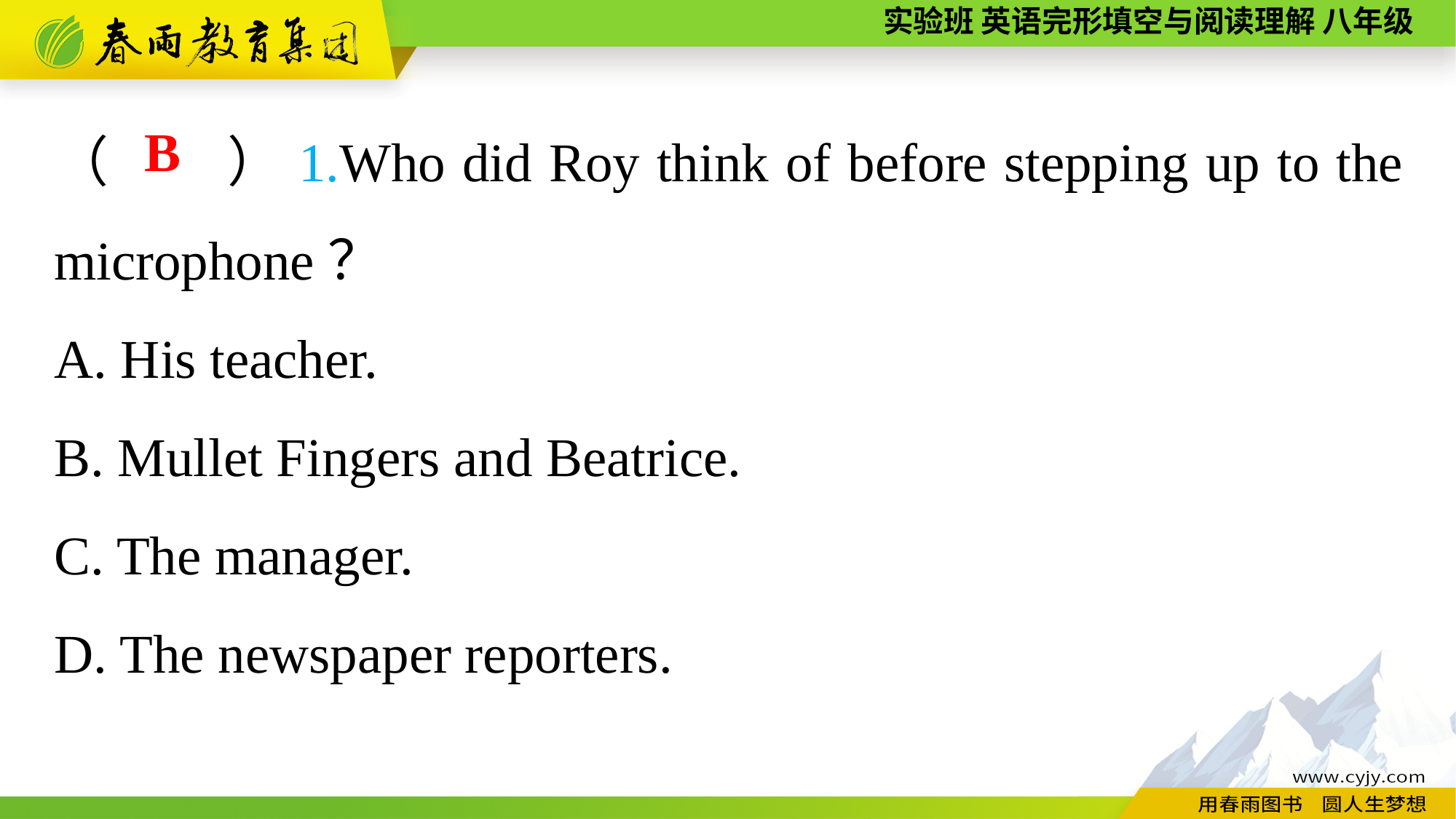

（　　）1.Who did Roy think of before stepping up to the microphone？
A. His teacher.
B. Mullet Fingers and Beatrice.
C. The manager.
D. The newspaper reporters.
B